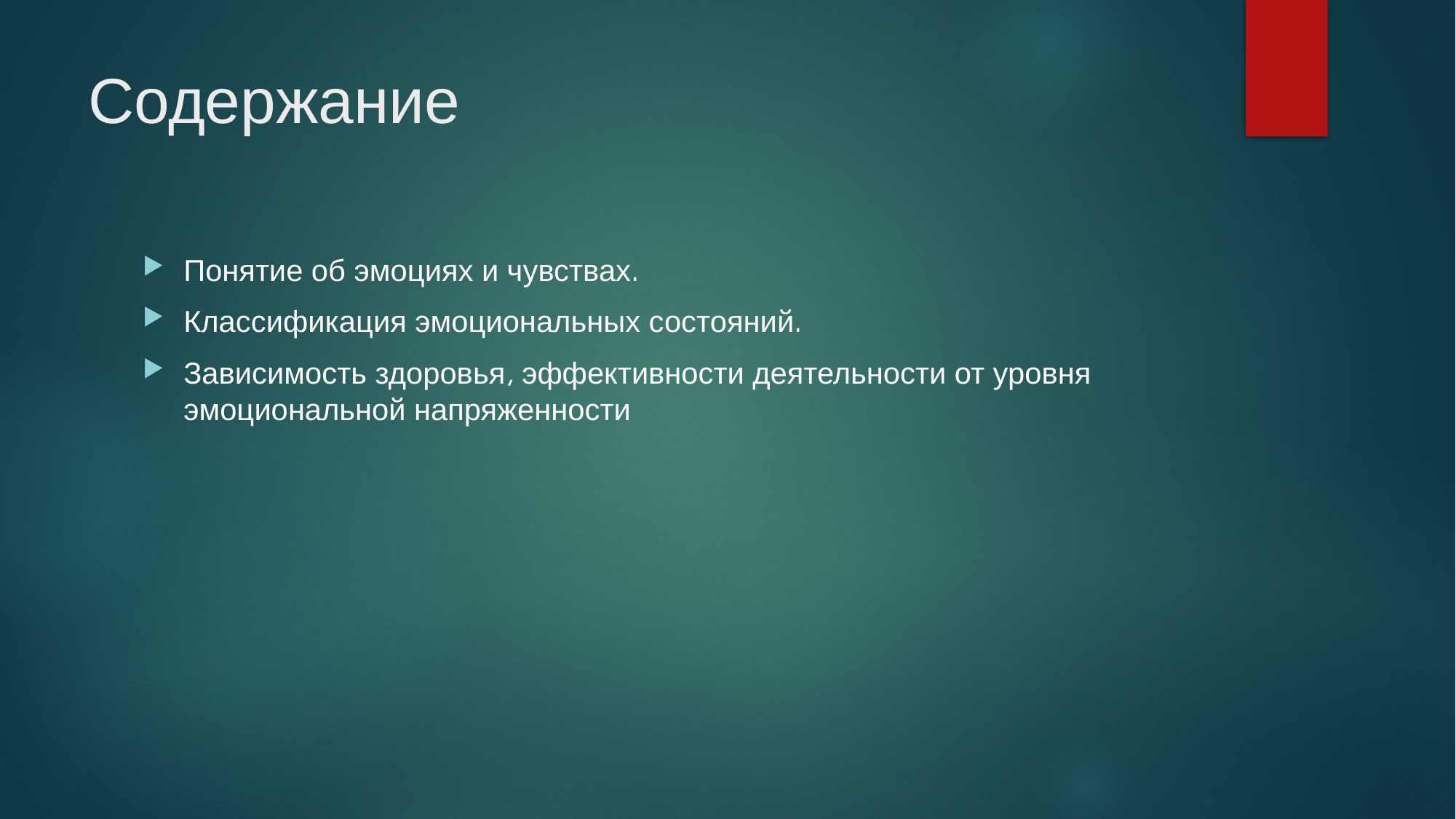

# Содержание
Понятие об эмоциях и чувствах.
Классификация эмоциональных состояний.
Зависимость здоровья, эффективности деятельности от уровня эмоциональной напряженности